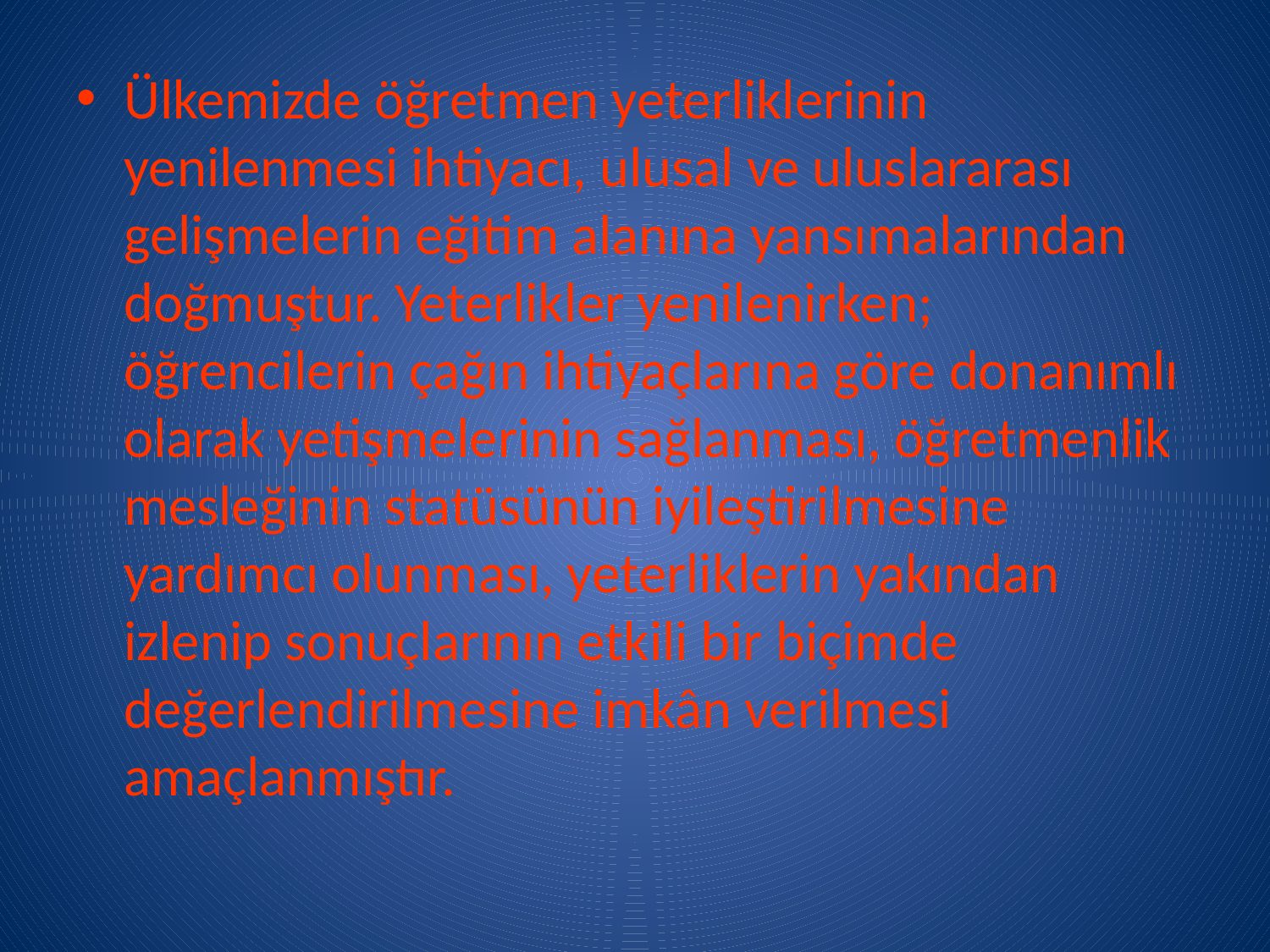

Ülkemizde öğretmen yeterliklerinin yenilenmesi ihtiyacı, ulusal ve uluslararası gelişmelerin eğitim alanına yansımalarından doğmuştur. Yeterlikler yenilenirken; öğrencilerin çağın ihtiyaçlarına göre donanımlı olarak yetişmelerinin sağlanması, öğretmenlik mesleğinin statüsünün iyileştirilmesine yardımcı olunması, yeterliklerin yakından izlenip sonuçlarının etkili bir biçimde değerlendirilmesine imkân verilmesi amaçlanmıştır.